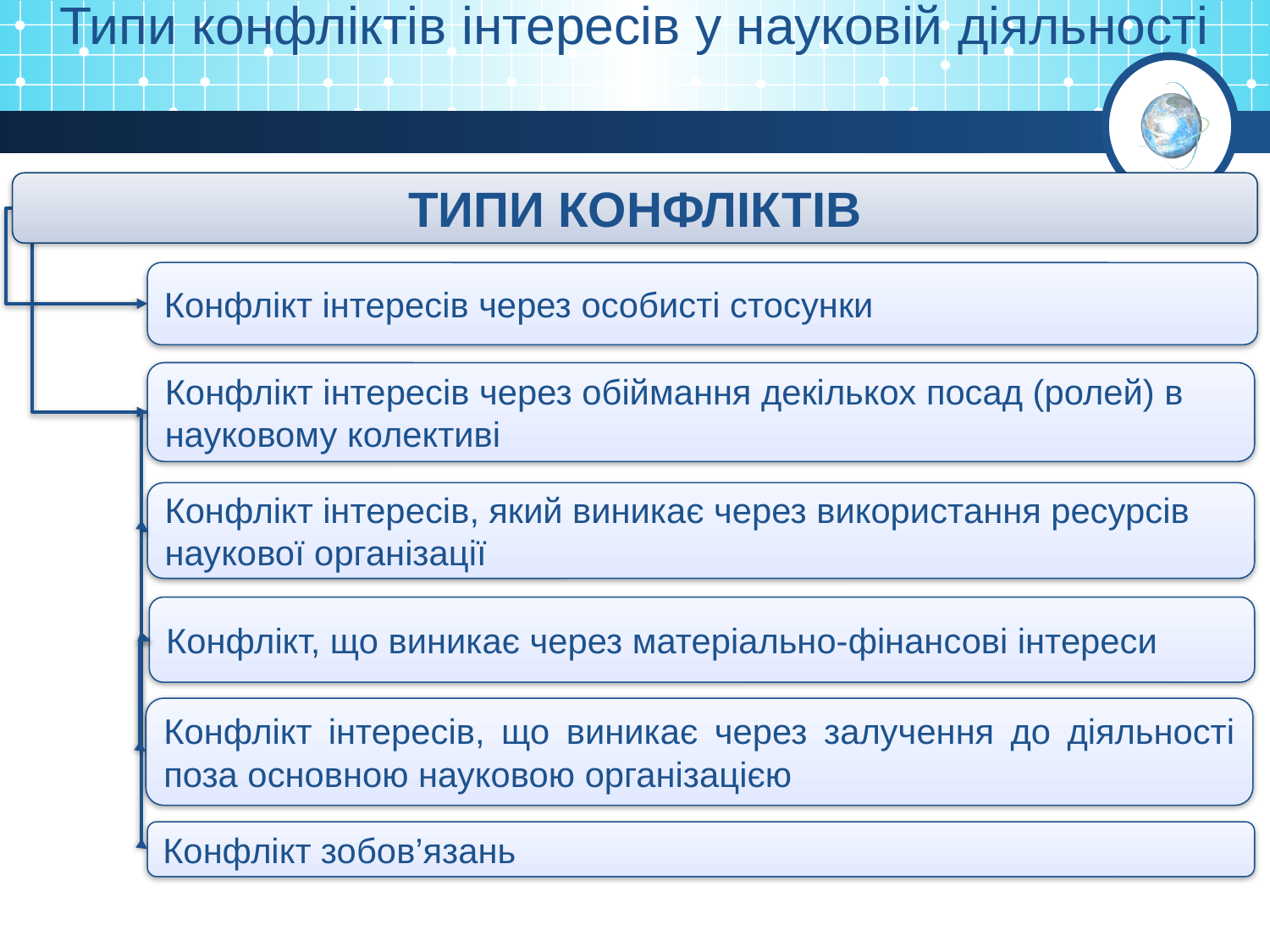

Типи конфліктів інтересів у науковій діяльності
ТИПИ КОНФЛІКТІВ
Конфлікт інтересів через особисті стосунки
Конфлікт інтересів через обіймання декількох посад (ролей) в науковому колективі
Конфлікт інтересів, який виникає через використання ресурсів наукової організації
Конфлікт, що виникає через матеріально-фінансові інтереси
Конфлікт інтересів, що виникає через залучення до діяльності поза основною науковою організацією
Конфлікт зобов’язань